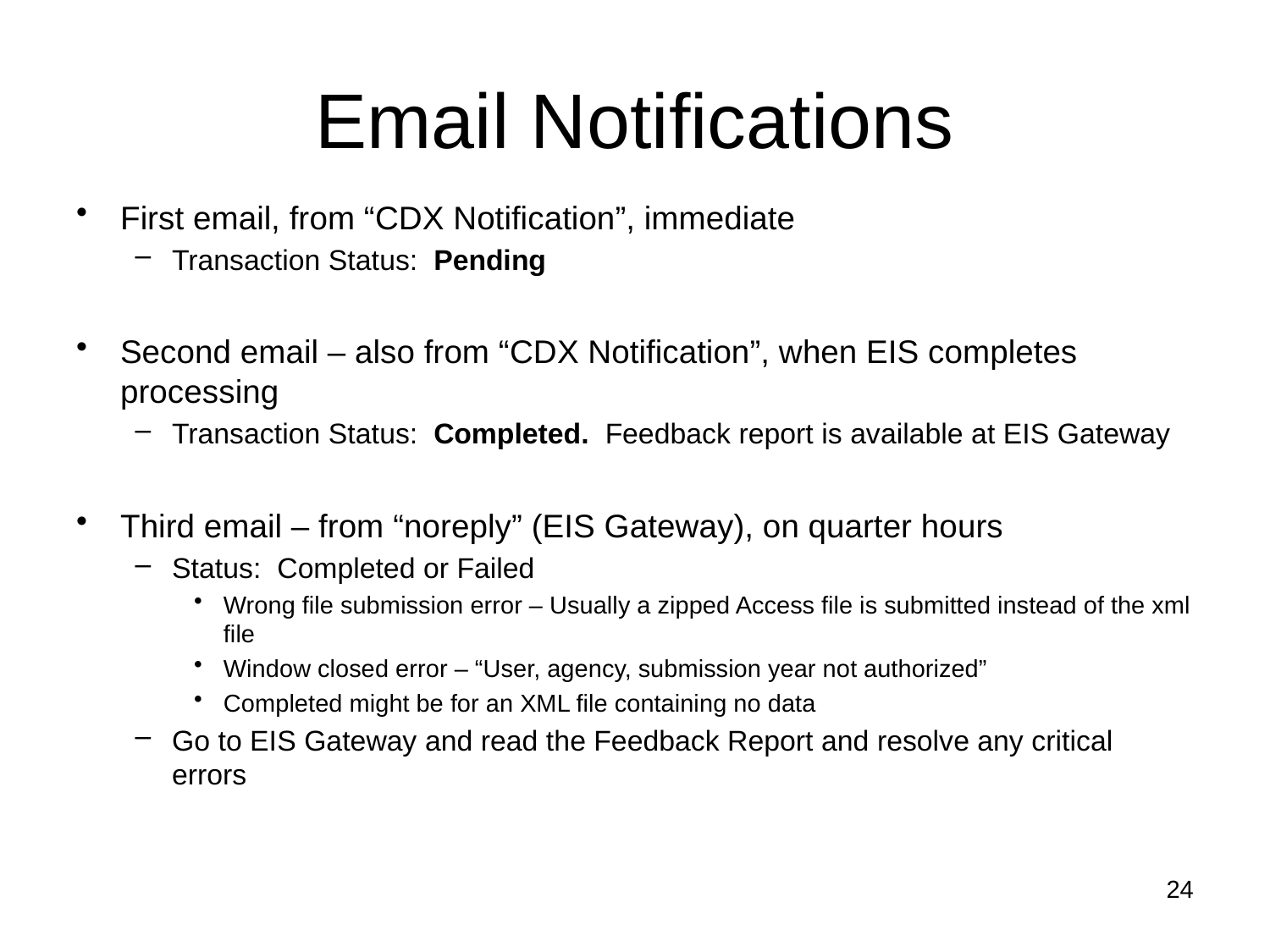

# Email Notifications
First email, from “CDX Notification”, immediate
Transaction Status:  Pending

Second email – also from “CDX Notification”, when EIS completes processing
Transaction Status:  Completed.  Feedback report is available at EIS Gateway

Third email – from “noreply” (EIS Gateway), on quarter hours
Status:  Completed or Failed
Wrong file submission error – Usually a zipped Access file is submitted instead of the xml file
Window closed error – “User, agency, submission year not authorized”
Completed might be for an XML file containing no data
Go to EIS Gateway and read the Feedback Report and resolve any critical errors

24